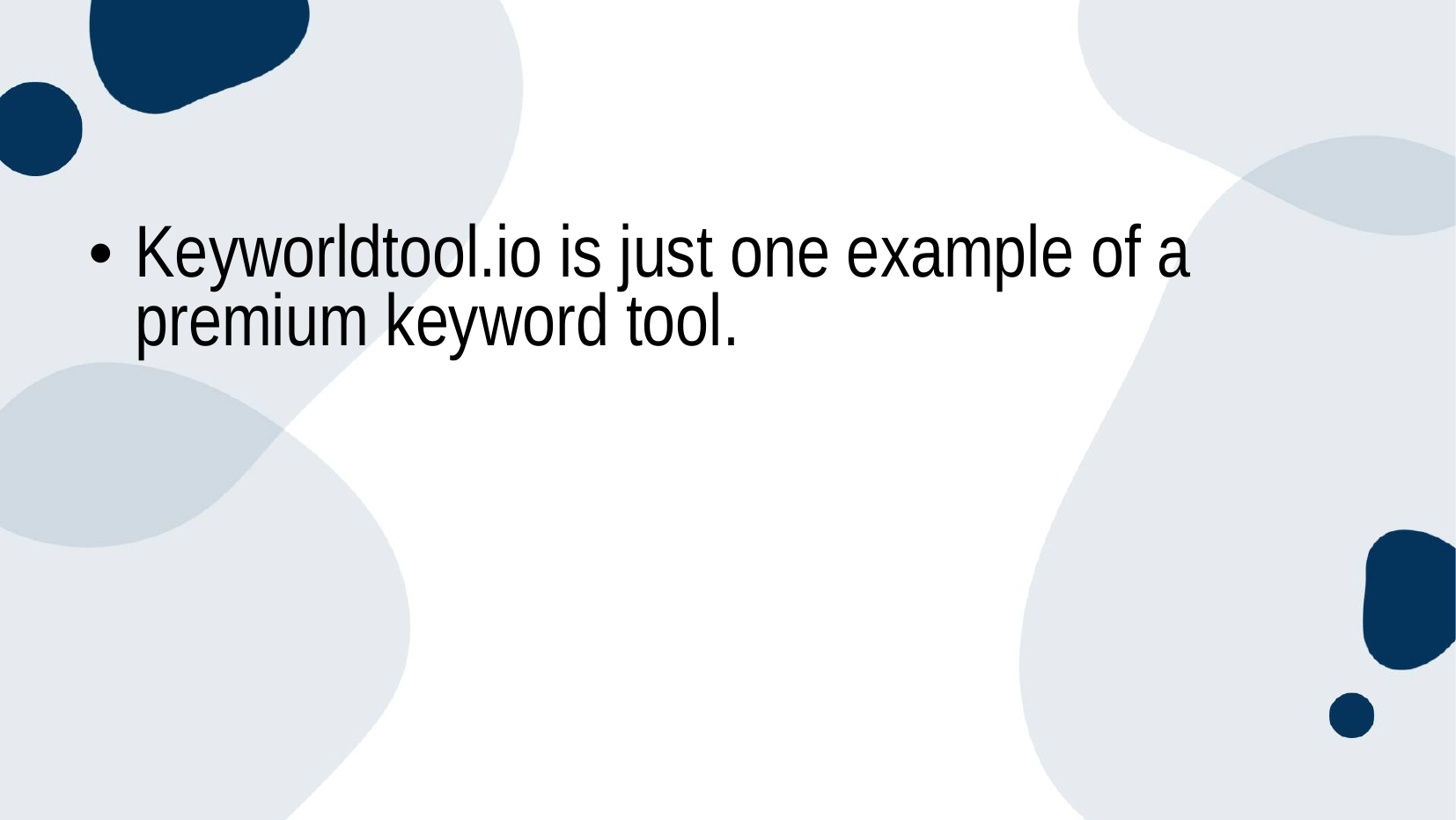

Keyworldtool.io is just one example of a premium keyword tool.